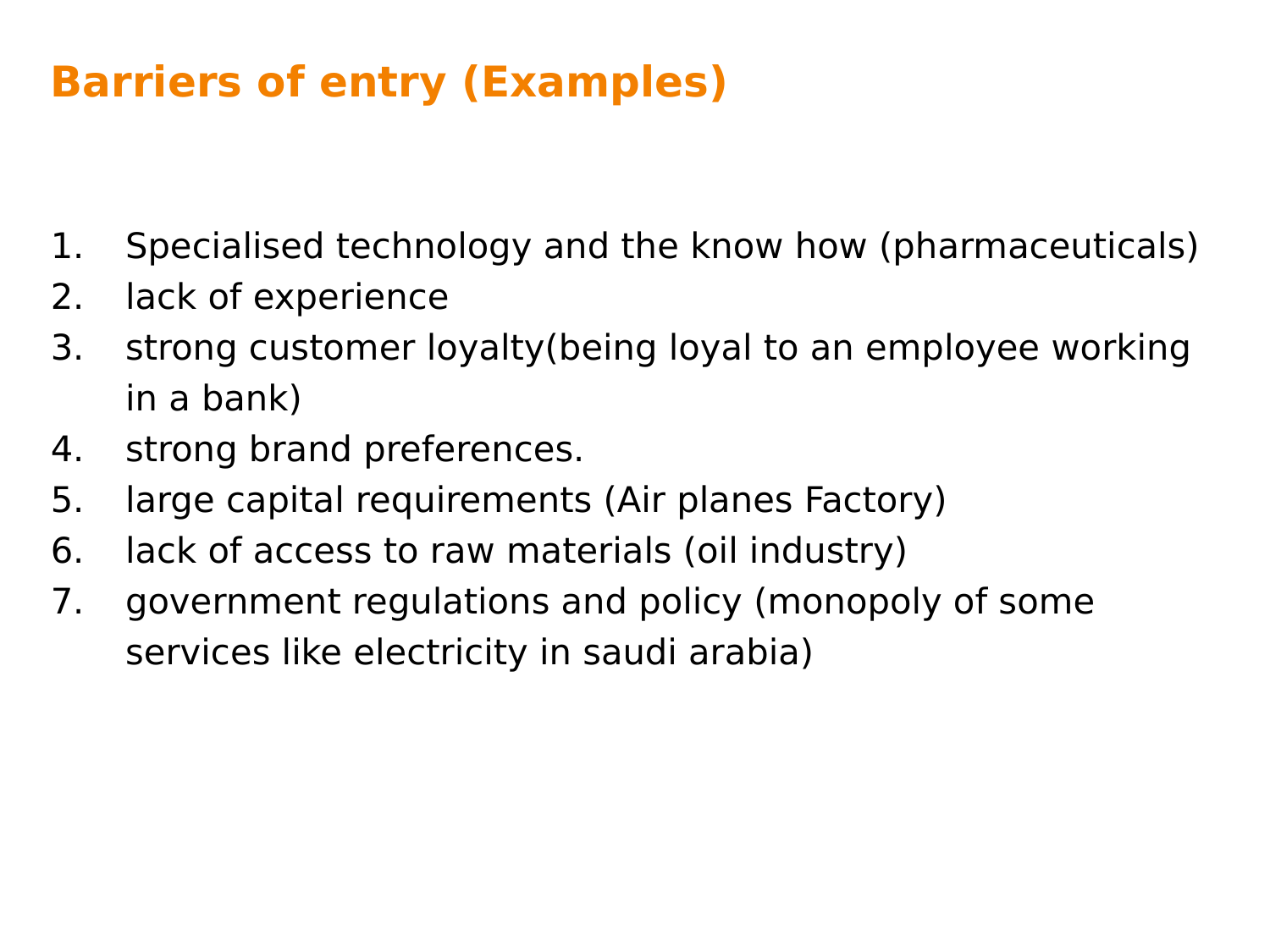

# Barriers of entry (Examples)
Specialised technology and the know how (pharmaceuticals)
lack of experience
strong customer loyalty(being loyal to an employee working in a bank)
strong brand preferences.
large capital requirements (Air planes Factory)
lack of access to raw materials (oil industry)
government regulations and policy (monopoly of some services like electricity in saudi arabia)